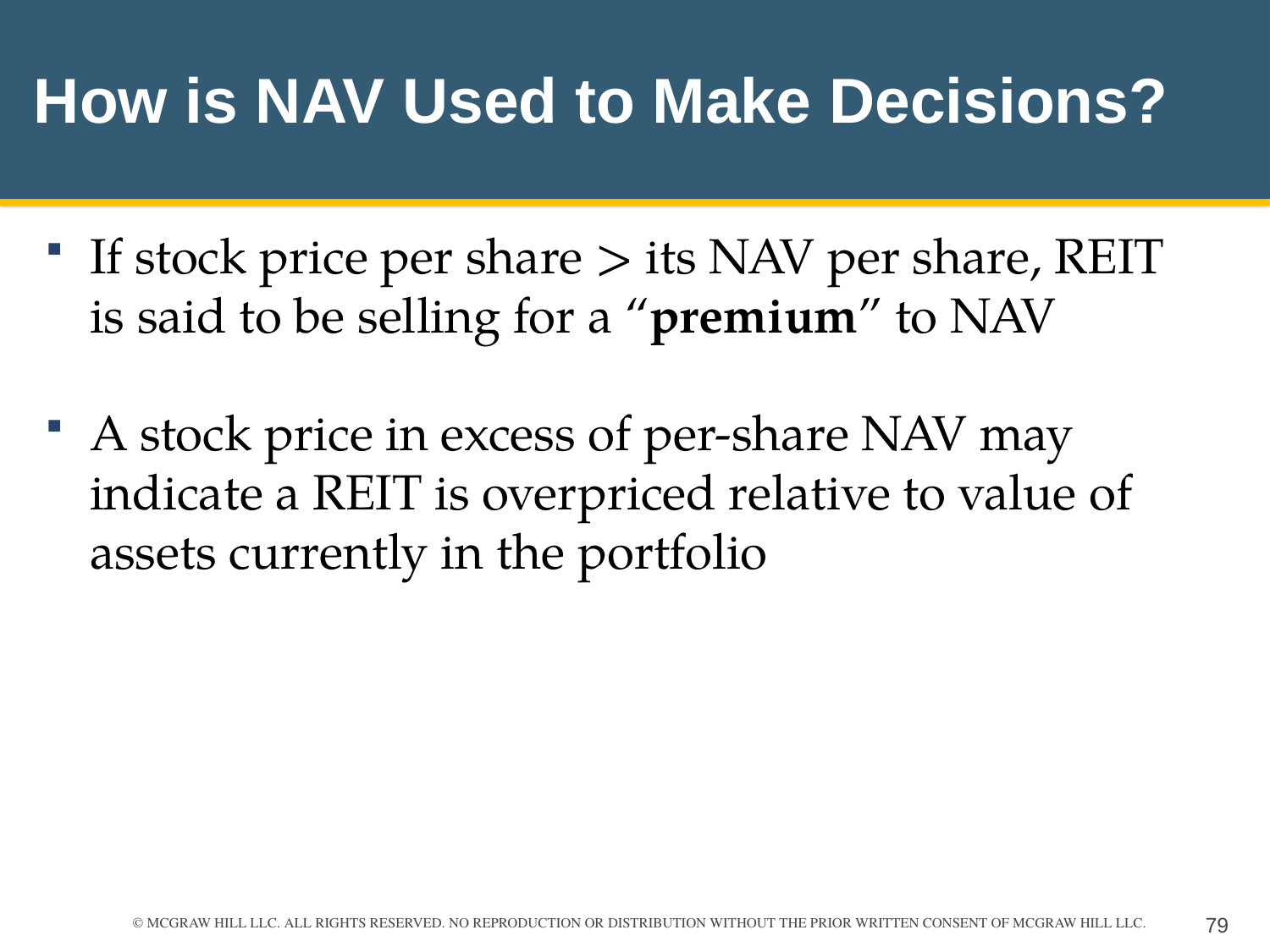

# How is NAV Used to Make Decisions?
If stock price per share > its NAV per share, REIT is said to be selling for a “premium” to NAV

A stock price in excess of per-share NAV may indicate a REIT is overpriced relative to value of assets currently in the portfolio
© MCGRAW HILL LLC. ALL RIGHTS RESERVED. NO REPRODUCTION OR DISTRIBUTION WITHOUT THE PRIOR WRITTEN CONSENT OF MCGRAW HILL LLC.
79